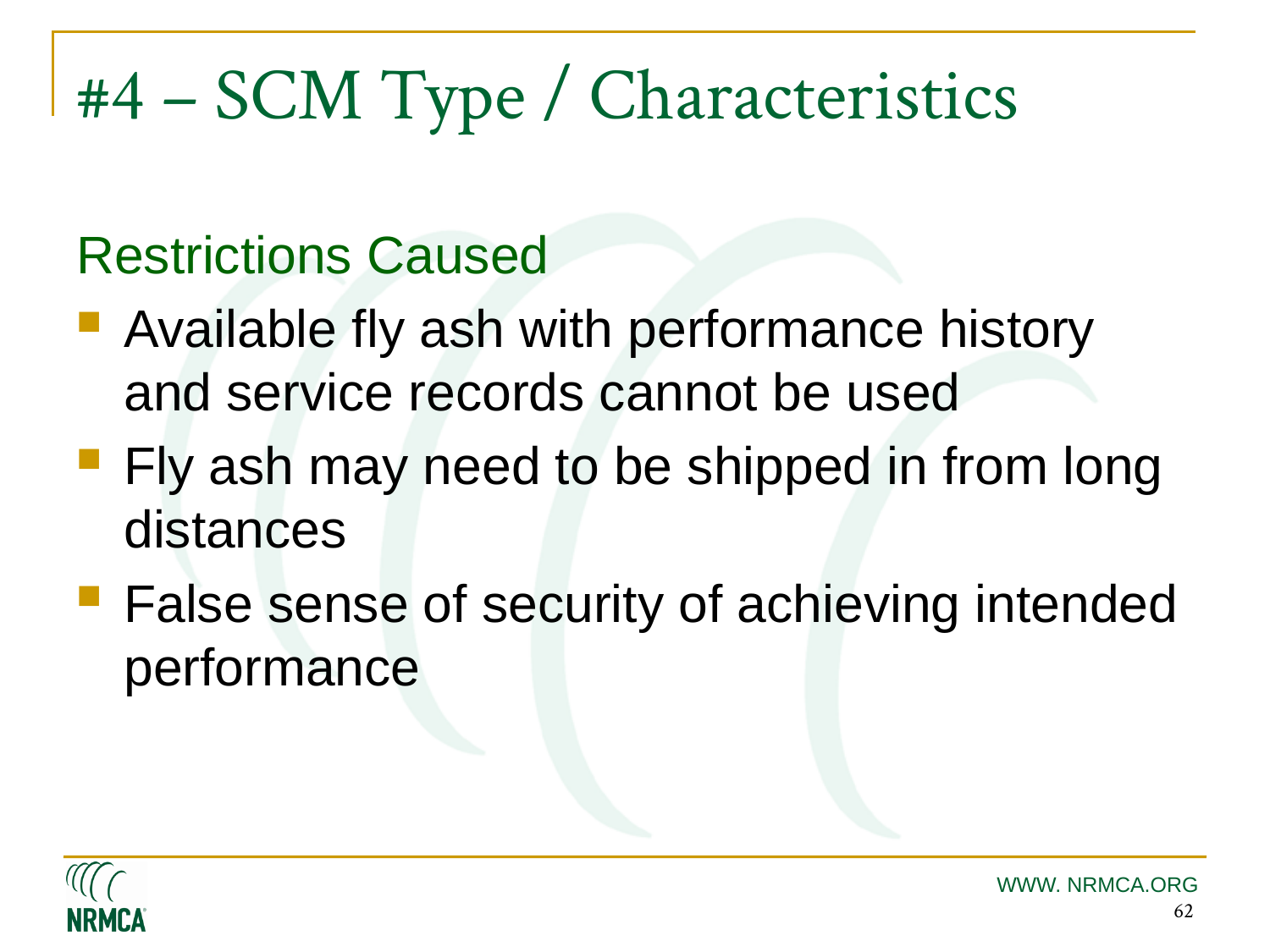

# #4 – SCM Type / Characteristics
Restrictions Caused
Available fly ash with performance history and service records cannot be used
Fly ash may need to be shipped in from long distances
False sense of security of achieving intended performance

62